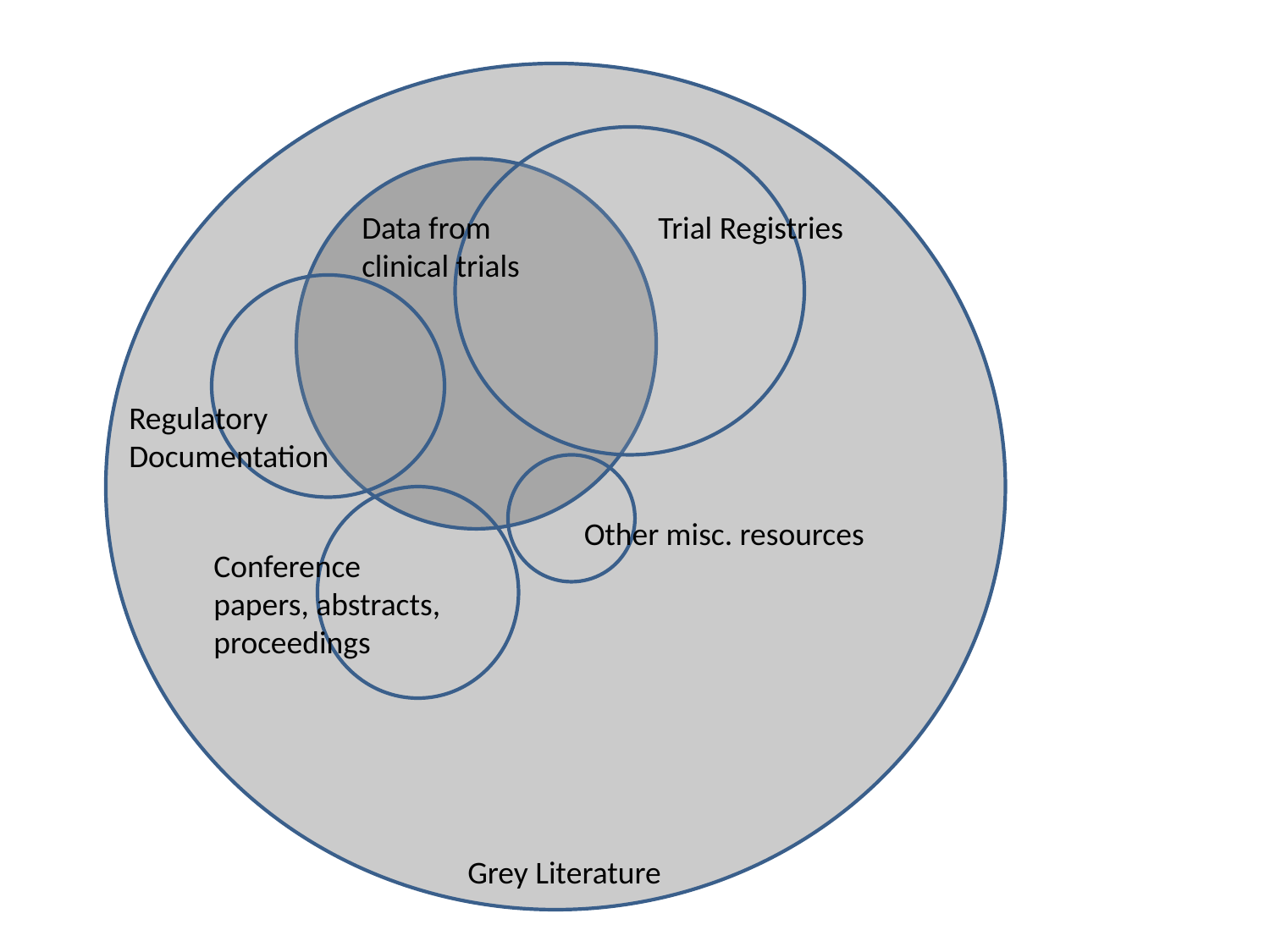

Data from clinical trials
Trial Registries

Regulatory Documentation

Other misc. resources
Conference papers, abstracts, proceedings
Grey Literature